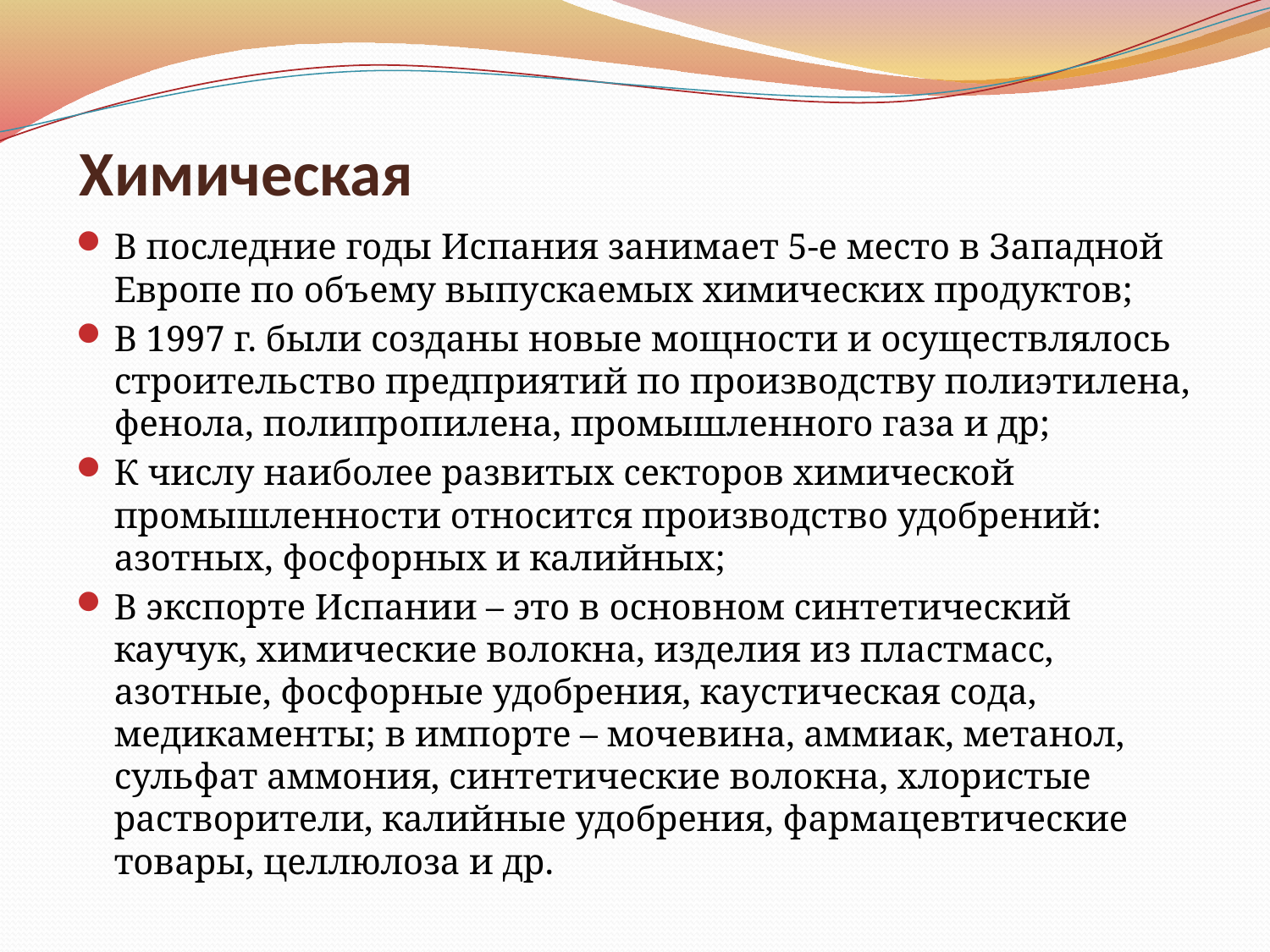

# Химическая
В последние годы Испания занимает 5-е место в Западной Европе по объему выпускаемых химических продуктов;
В 1997 г. были созданы новые мощности и осуществлялось строительство предприятий по производству полиэтилена, фенола, полипропилена, промышленного газа и др;
К числу наиболее развитых секторов химической промышленности относится производство удобрений: азотных, фосфорных и калийных;
В экспорте Испании – это в основном синтетический каучук, химические волокна, изделия из пластмасс, азотные, фосфорные удобрения, каустическая сода, медикаменты; в импорте – мочевина, аммиак, метанол, сульфат аммония, синтетические волокна, хлористые растворители, калийные удобрения, фармацевтические товары, целлюлоза и др.